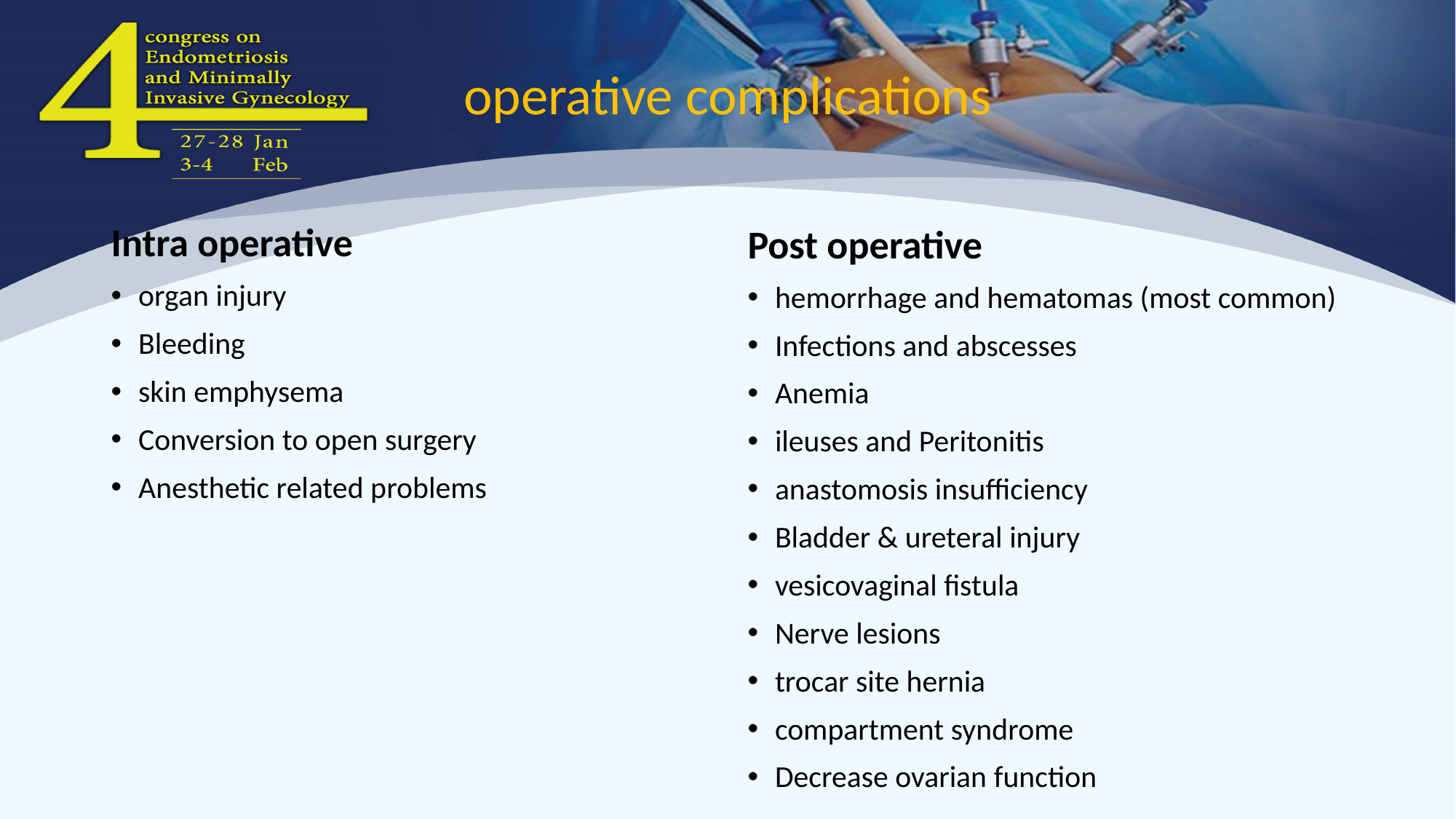

# operative complications
Intra operative
Post operative
organ injury
Bleeding
skin emphysema
Conversion to open surgery
Anesthetic related problems
hemorrhage and hematomas (most common)
Infections and abscesses
Anemia
ileuses and Peritonitis
anastomosis insufficiency
Bladder & ureteral injury
vesicovaginal fistula
Nerve lesions
trocar site hernia
compartment syndrome
Decrease ovarian function